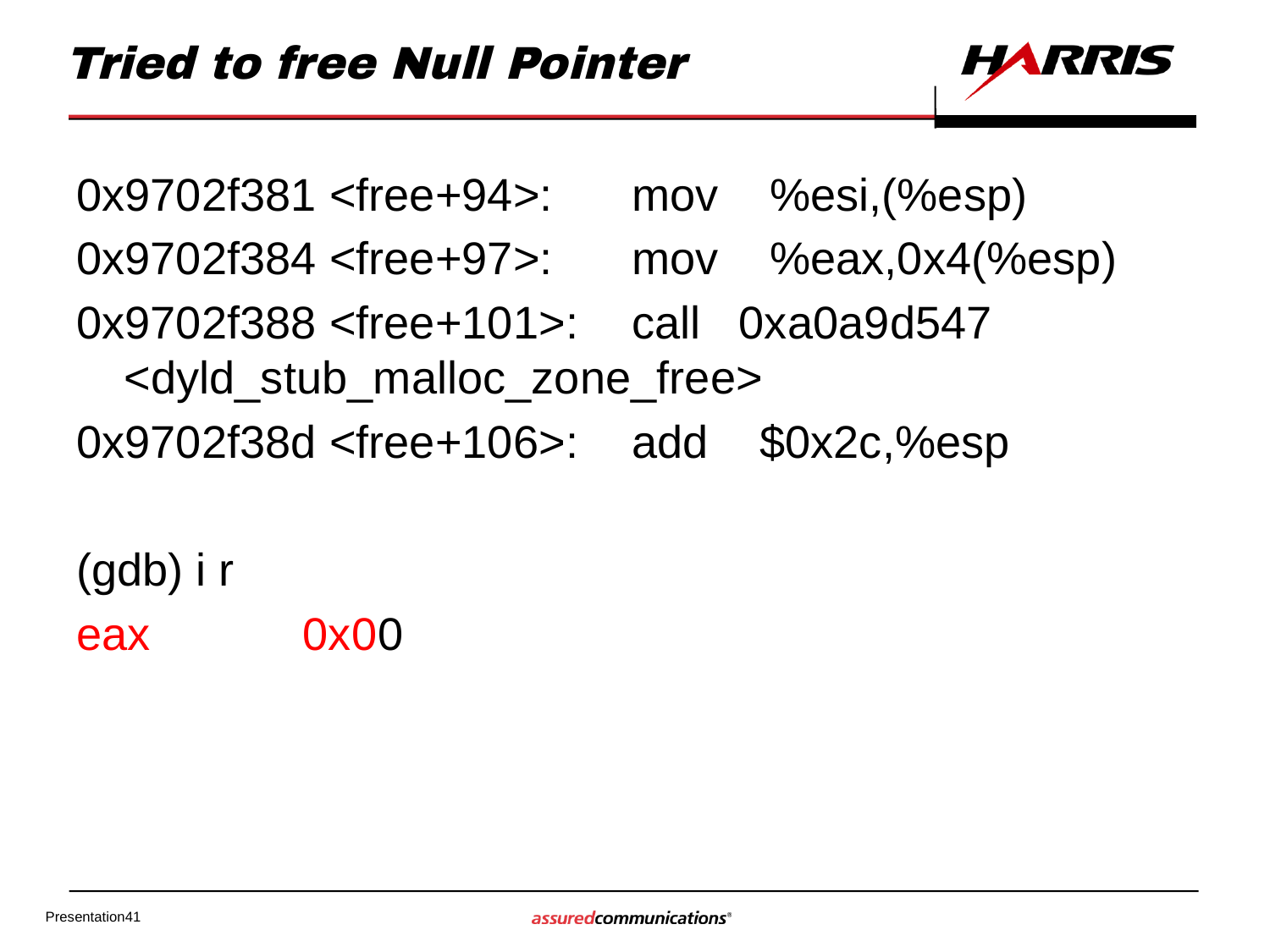

# Tried to free Null Pointer
0x9702f381 <free+94>:	mov    %esi,(%esp)
0x9702f384 <free+97>:	mov    %eax,0x4(%esp)
0x9702f388 <free+101>:	call   0xa0a9d547 <dyld_stub_malloc_zone_free>
0x9702f38d <free+106>:	add    $0x2c,%esp

(gdb) i r
eax            0x0	0